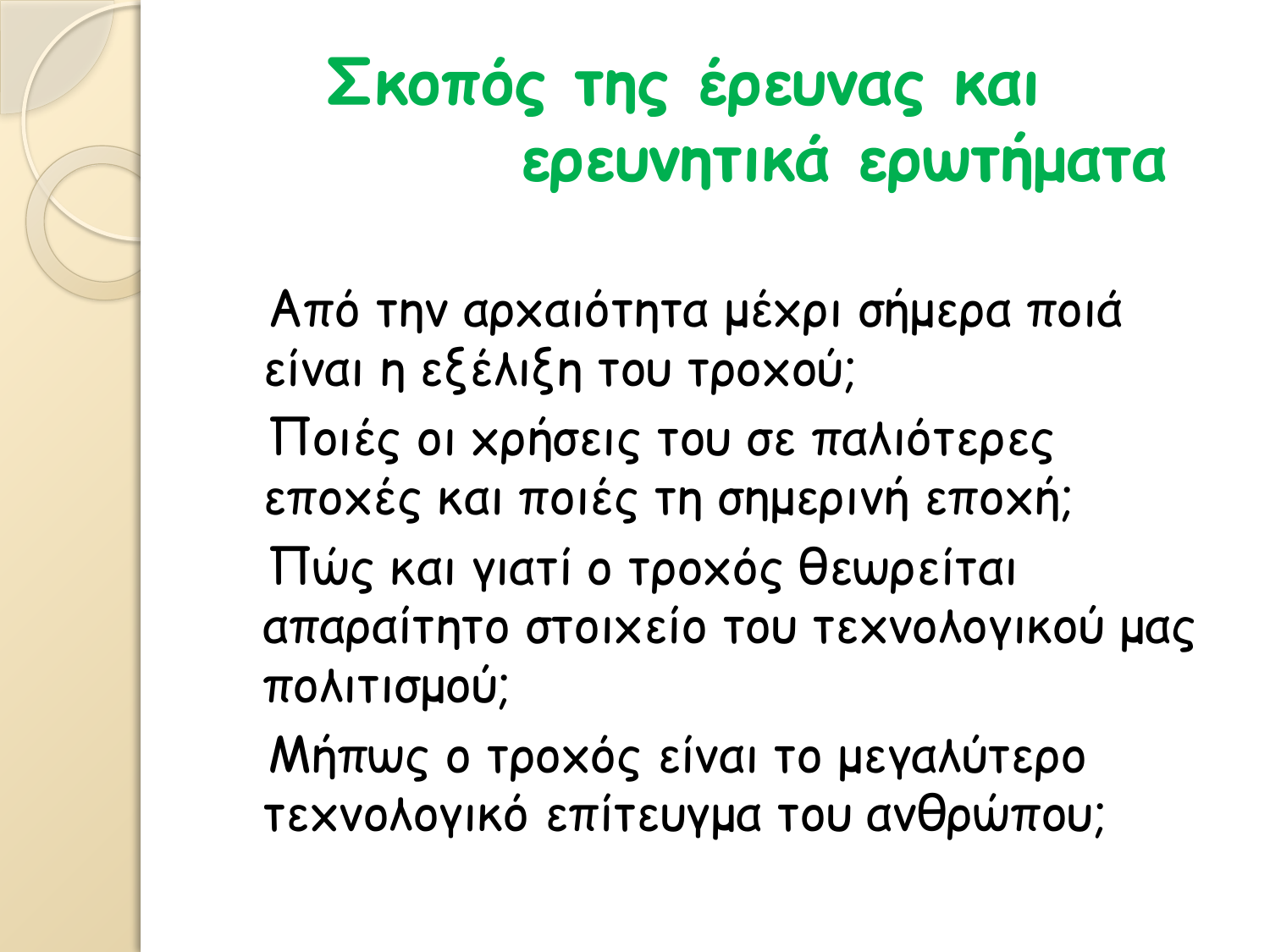

# Σκοπός της έρευνας και              ερευνητικά ερωτήματα

   Από την αρχαιότητα μέχρι σήμερα ποιά είναι η εξέλιξη του τροχού;
   Ποιές οι χρήσεις του σε παλιότερες εποχές και ποιές τη σημερινή εποχή;
   Πώς και γιατί ο τροχός θεωρείται απαραίτητο στοιχείο του τεχνολογικού μας πολιτισμού;
   Μήπως ο τροχός είναι το μεγαλύτερο τεχνολογικό επίτευγμα του ανθρώπου;